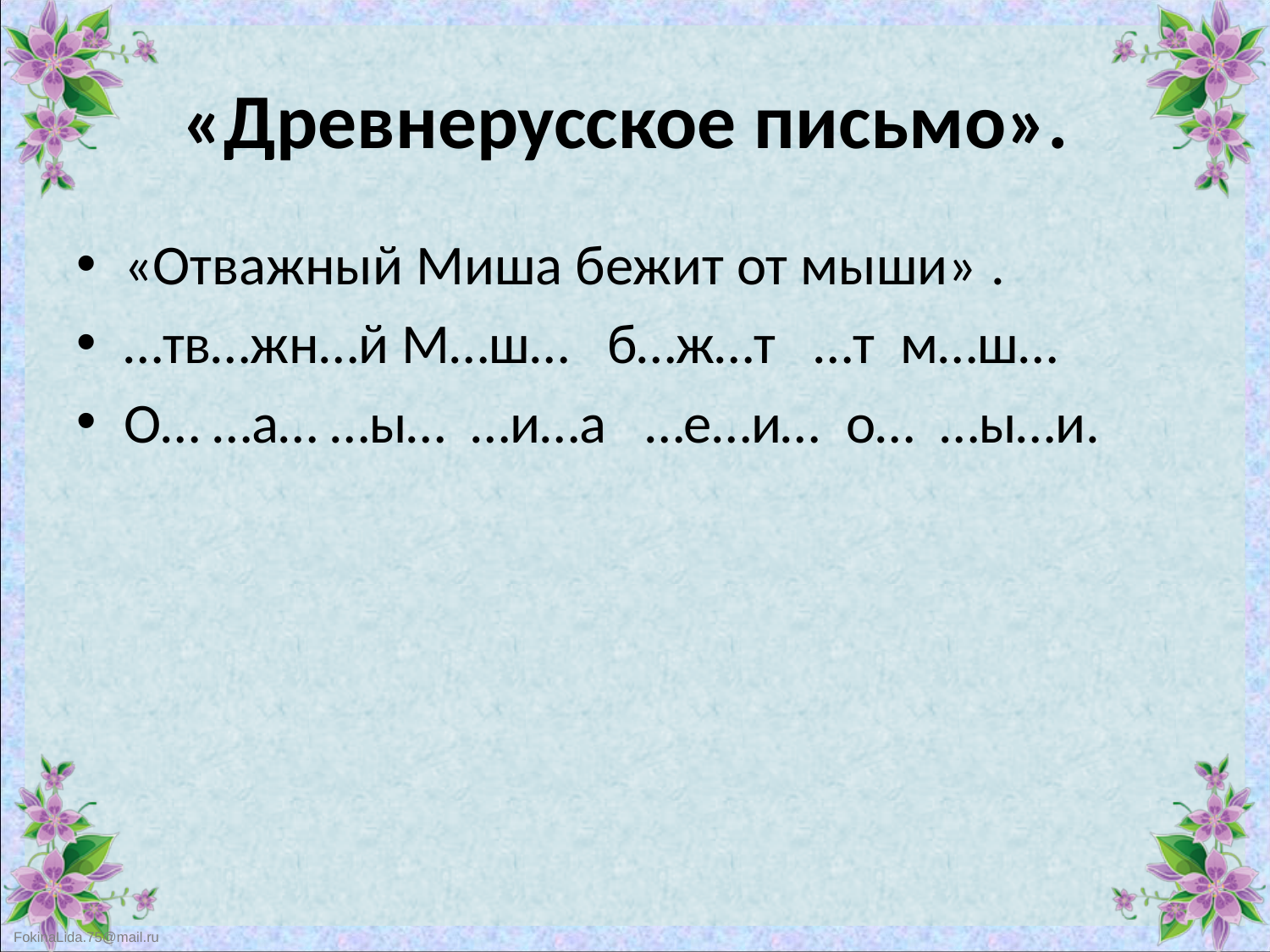

# «Древнерусское письмо».
«Отважный Миша бежит от мыши» .
…тв…жн…й М…ш…   б…ж…т   …т  м…ш…
О… …а… …ы…  …и…а   …е…и…  о…  …ы…и.